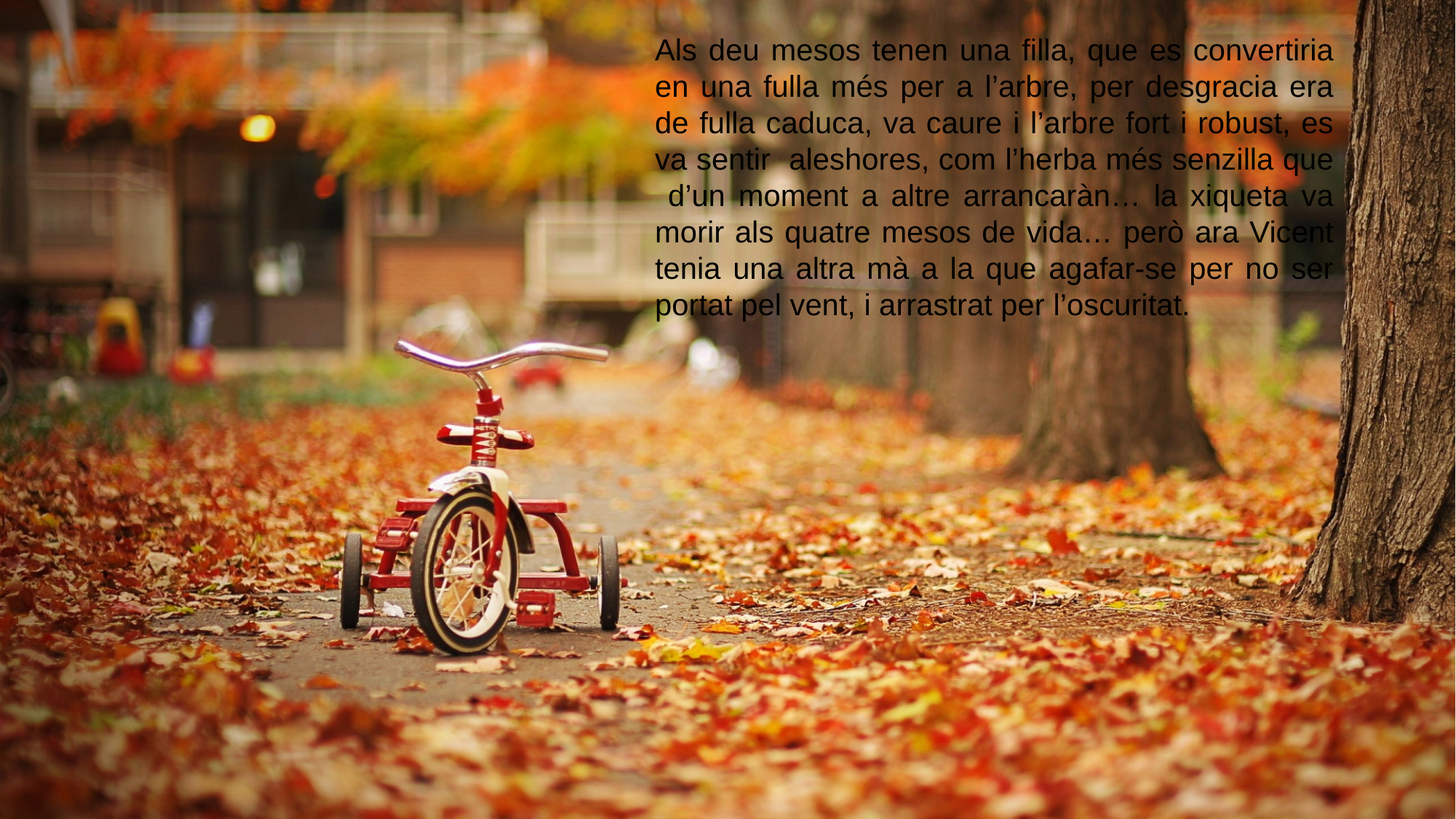

Als deu mesos tenen una filla, que es convertiria en una fulla més per a l’arbre, per desgracia era de fulla caduca, va caure i l’arbre fort i robust, es va sentir  aleshores, com l’herba més senzilla que  d’un moment a altre arrancaràn… la xiqueta va morir als quatre mesos de vida… però ara Vicent tenia una altra mà a la que agafar-se per no ser portat pel vent, i arrastrat per l’oscuritat.